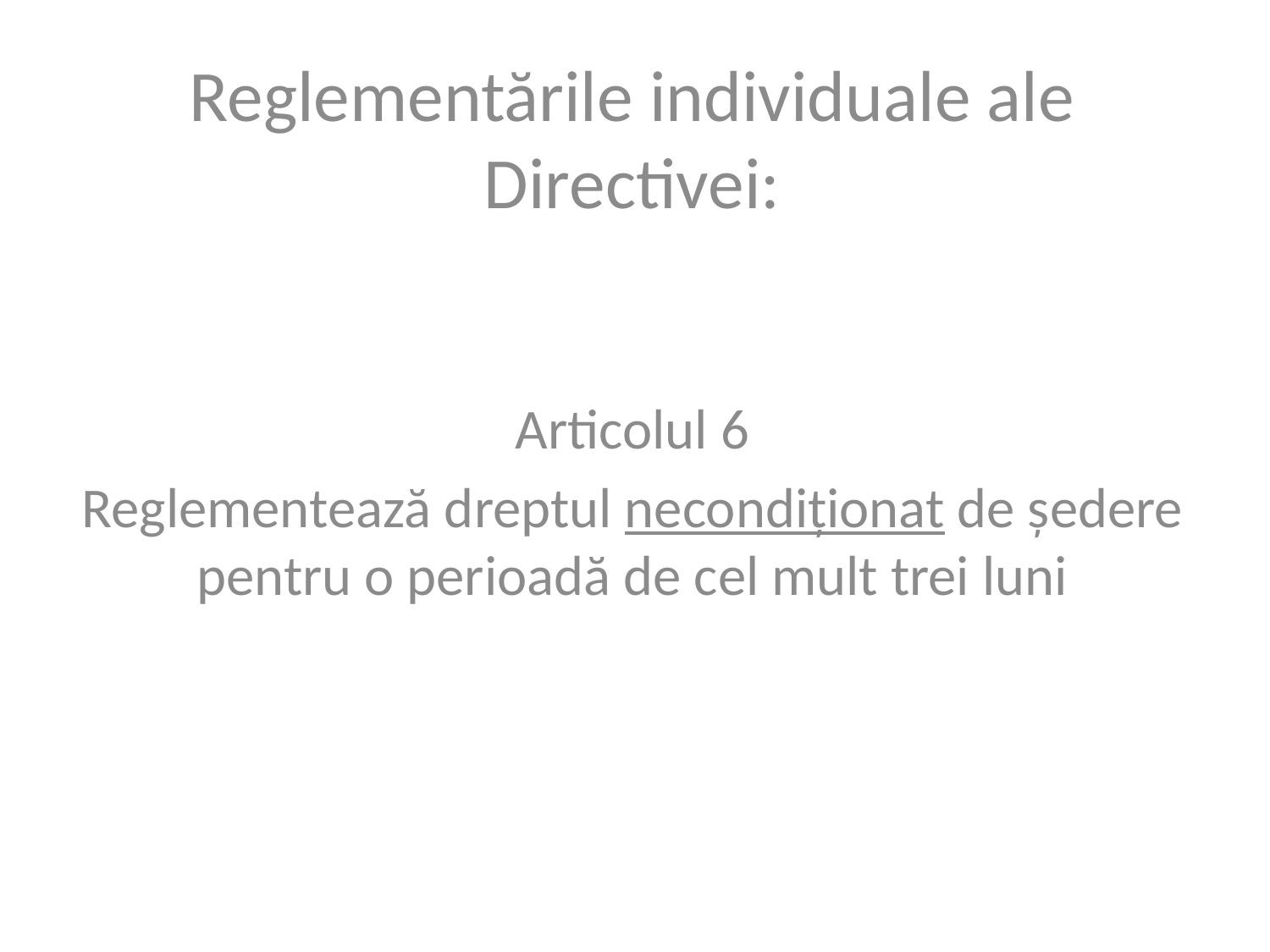

Reglementările individuale ale Directivei:

Articolul 6
Reglementează dreptul necondiționat de ședere pentru o perioadă de cel mult trei luni